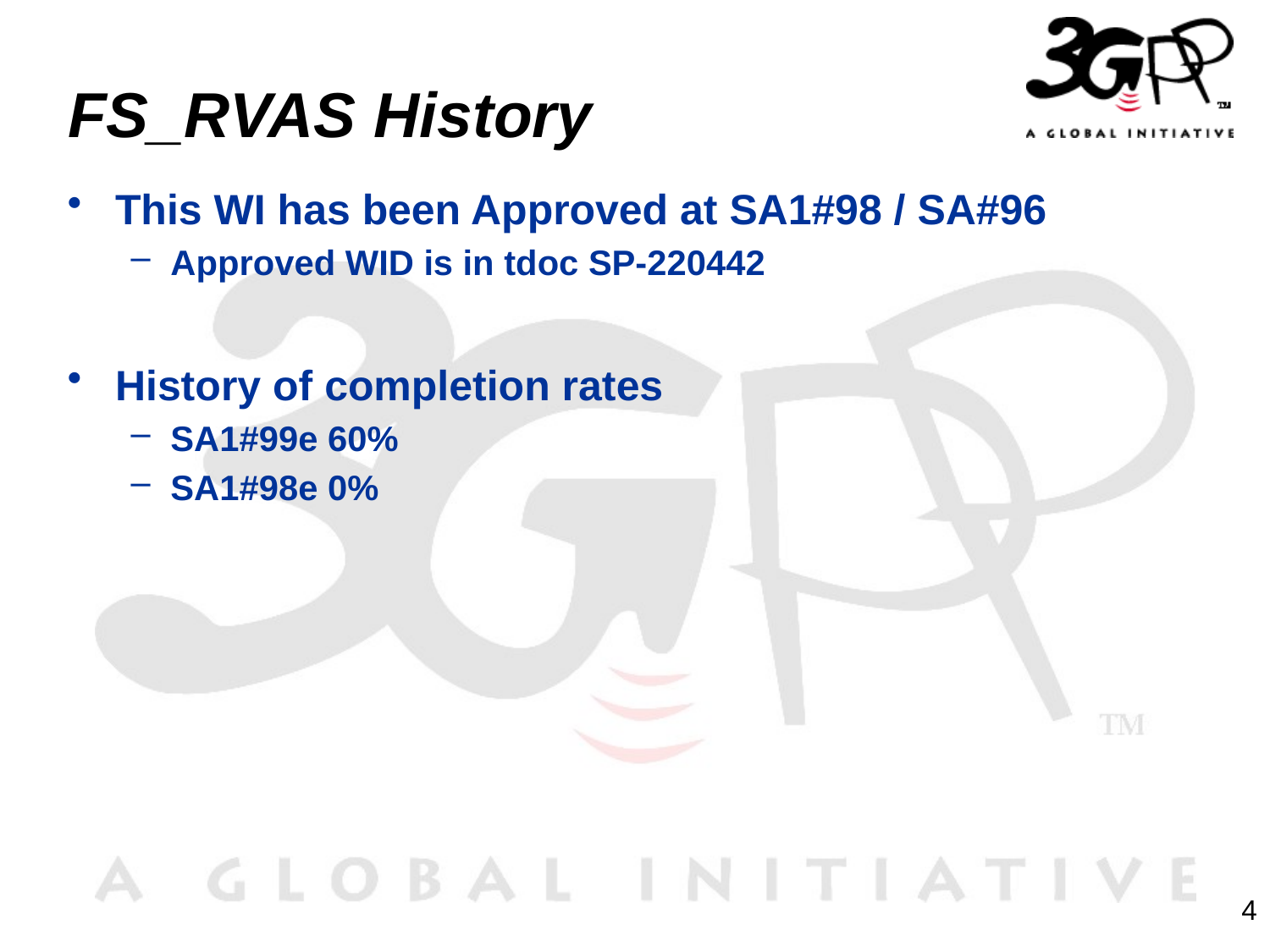

# FS_RVAS History
This WI has been Approved at SA1#98 / SA#96
Approved WID is in tdoc SP-220442

History of completion rates
SA1#99e 60%
SA1#98e 0%

4